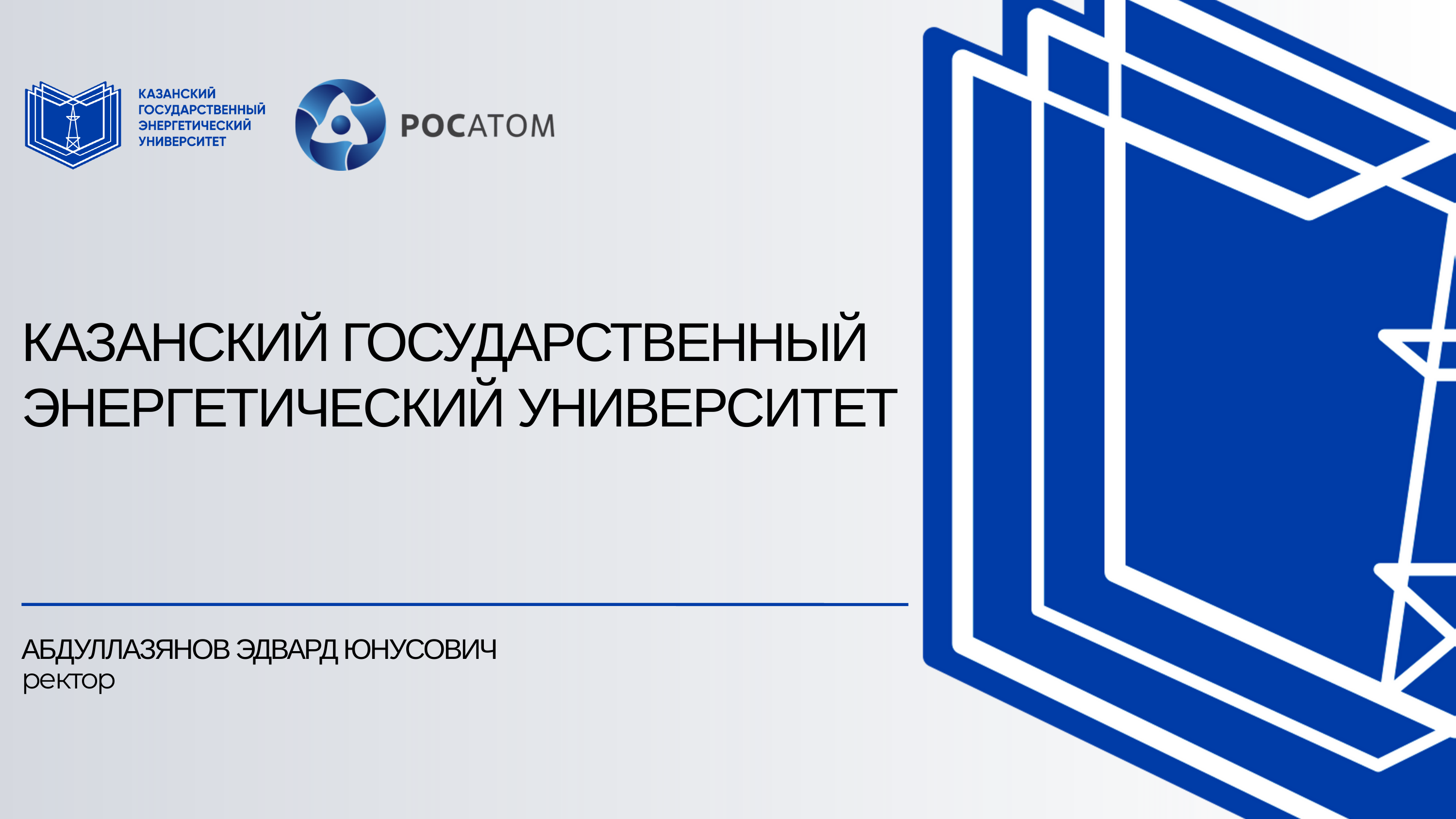

КАЗАНСКИЙ ГОСУДАРСТВЕННЫЙ ЭНЕРГЕТИЧЕСКИЙ УНИВЕРСИТЕТ

АБДУЛЛАЗЯНОВ ЭДВАРД ЮНУСОВИЧ
ректор